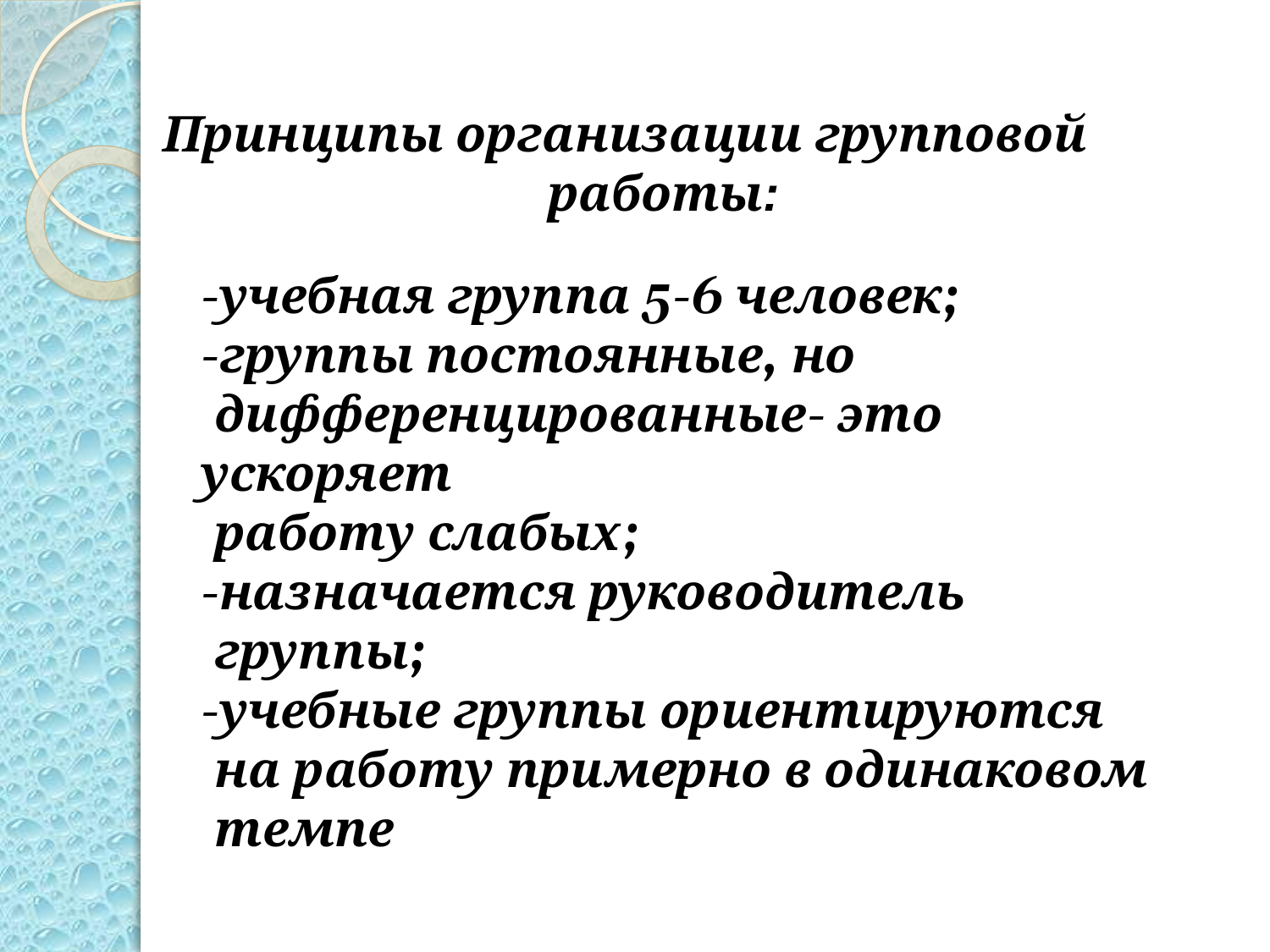

Принципы организации групповой
                                работы:
-учебная группа 5-6 человек;
-группы постоянные, но
 дифференцированные- это  ускоряет
 работу слабых;
-назначается руководитель
 группы;
-учебные группы ориентируются
 на работу примерно в одинаковом
 темпе